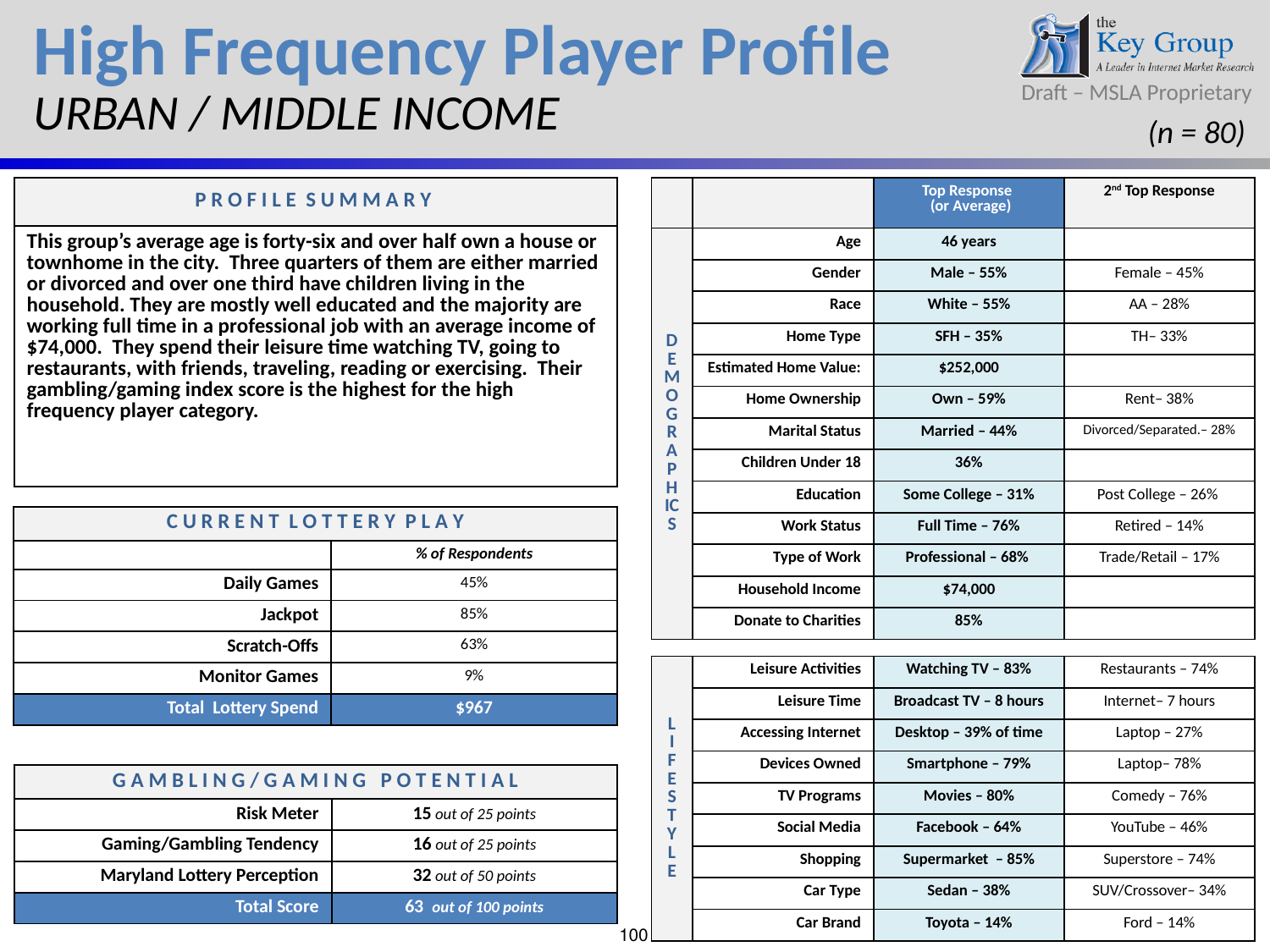

High Frequency Player Profile
URBAN / MIDDLE INCOME
(n = 80)
| P R O F I L E S U M M A R Y |
| --- |
| This group’s average age is forty-six and over half own a house or townhome in the city. Three quarters of them are either married or divorced and over one third have children living in the household. They are mostly well educated and the majority are working full time in a professional job with an average income of $74,000. They spend their leisure time watching TV, going to restaurants, with friends, traveling, reading or exercising. Their gambling/gaming index score is the highest for the high frequency player category. |
|  |  | Top Response (or Average) | 2nd Top Response |
| --- | --- | --- | --- |
| DEMOGRAPHICS | Age | 46 years |  |
|  | Gender | Male – 55% | Female – 45% |
|  | Race | White – 55% | AA – 28% |
|  | Home Type | SFH – 35% | TH– 33% |
|  | Estimated Home Value: | $252,000 |  |
|  | Home Ownership | Own – 59% | Rent– 38% |
|  | Marital Status | Married – 44% | Divorced/Separated.– 28% |
|  | Children Under 18 | 36% |  |
|  | Education | Some College – 31% | Post College – 26% |
|  | Work Status | Full Time – 76% | Retired – 14% |
|  | Type of Work | Professional – 68% | Trade/Retail – 17% |
|  | Household Income | $74,000 |  |
|  | Donate to Charities | 85% |  |
|  |  |  |  |
| L I F E S TY L E | Leisure Activities | Watching TV – 83% | Restaurants – 74% |
|  | Leisure Time | Broadcast TV – 8 hours | Internet– 7 hours |
|  | Accessing Internet | Desktop – 39% of time | Laptop – 27% |
|  | Devices Owned | Smartphone – 79% | Laptop– 78% |
|  | TV Programs | Movies – 80% | Comedy – 76% |
|  | Social Media | Facebook – 64% | YouTube – 46% |
|  | Shopping | Supermarket – 85% | Superstore – 74% |
|  | Car Type | Sedan – 38% | SUV/Crossover– 34% |
|  | Car Brand | Toyota – 14% | Ford – 14% |
| C U R R E N T L O T T E R Y P L A Y |  |
| --- | --- |
|  | % of Respondents |
| Daily Games | 45% |
| Jackpot | 85% |
| Scratch-Offs | 63% |
| Monitor Games | 9% |
| Total Lottery Spend | $967 |
| G A M B L I N G / G A M I N G P O T E N T I A L |  |
| --- | --- |
| Risk Meter | 15 out of 25 points |
| Gaming/Gambling Tendency | 16 out of 25 points |
| Maryland Lottery Perception | 32 out of 50 points |
| Total Score | 63 out of 100 points |